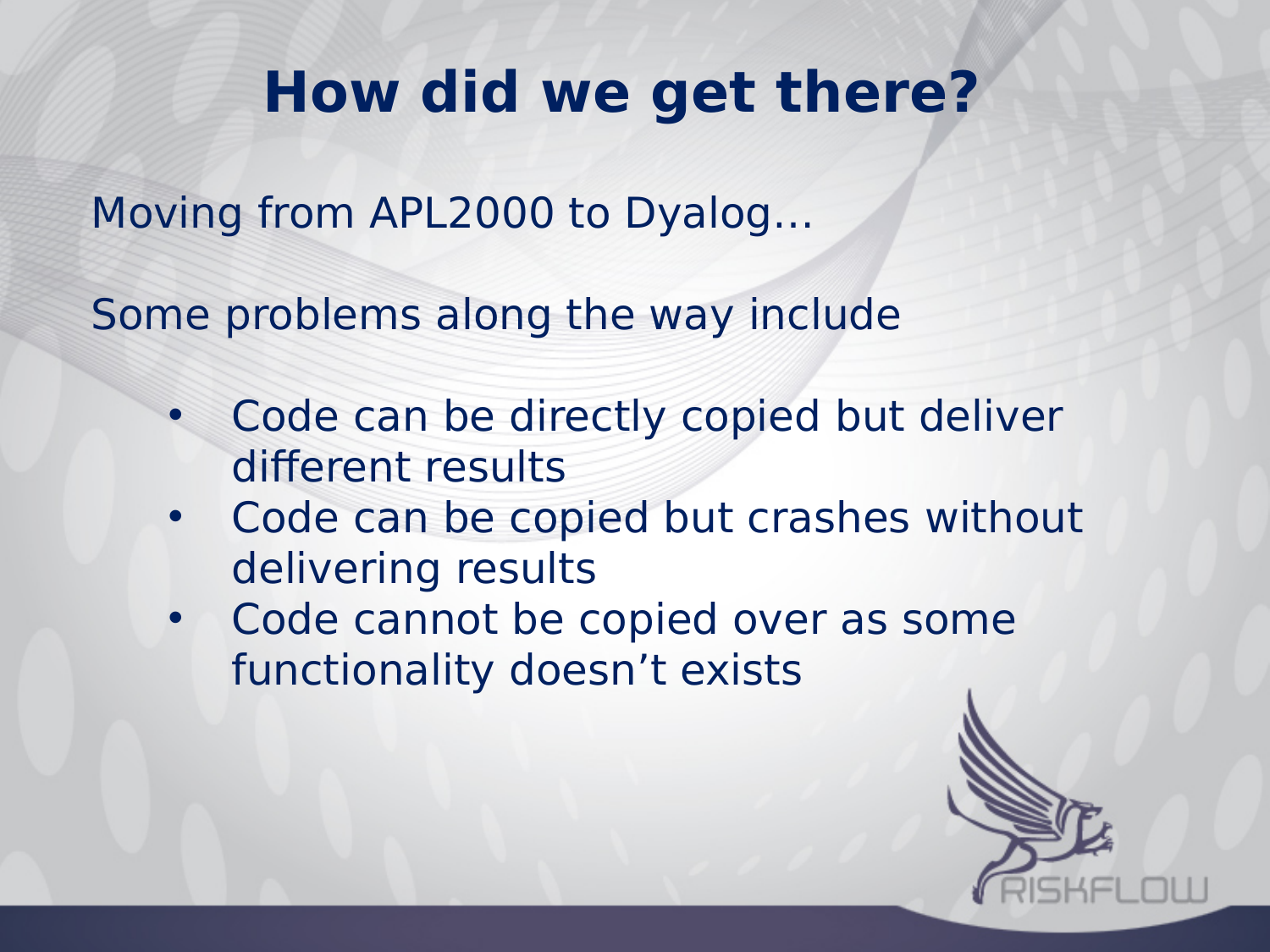

How did we get there?
Moving from APL2000 to Dyalog…

Some problems along the way include

Code can be directly copied but deliver different results
Code can be copied but crashes without delivering results
Code cannot be copied over as some functionality doesn’t exists